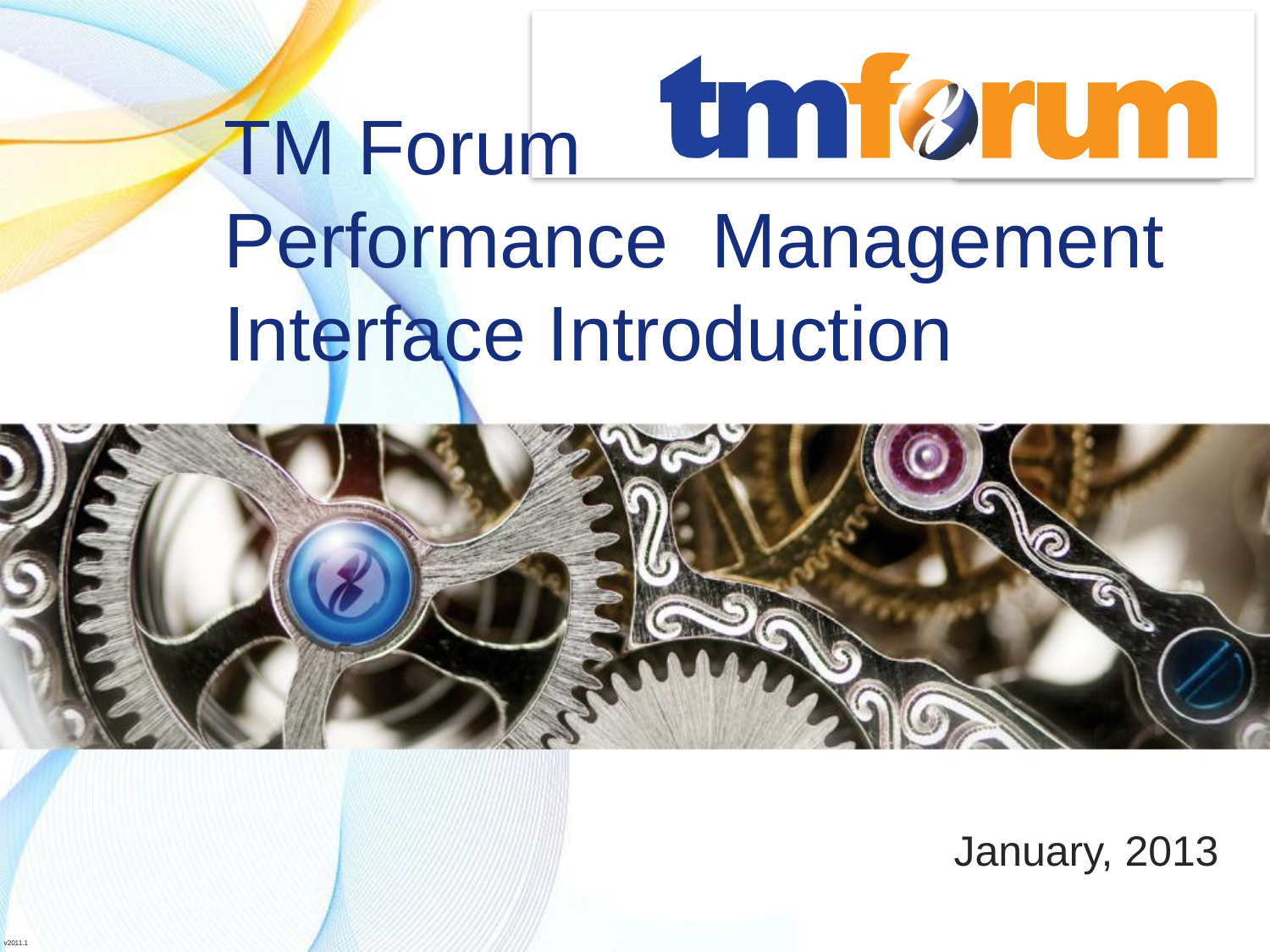

# TM Forum Performance  Management Interface Introduction
January, 2013